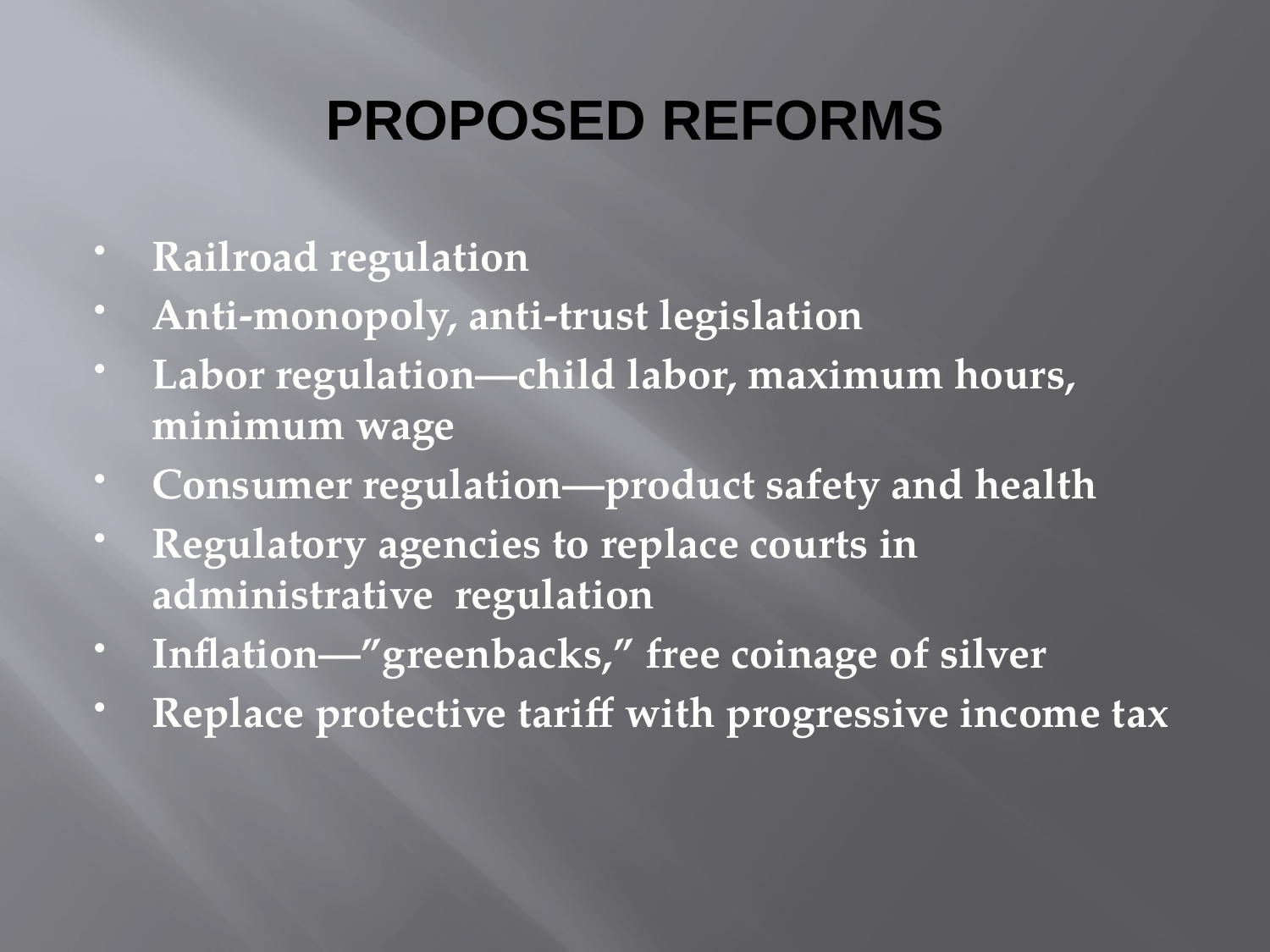

# PROPOSED REFORMS
Railroad regulation
Anti-monopoly, anti-trust legislation
Labor regulation—child labor, maximum hours, minimum wage
Consumer regulation—product safety and health
Regulatory agencies to replace courts in administrative  regulation
Inflation—”greenbacks,” free coinage of silver
Replace protective tariff with progressive income tax